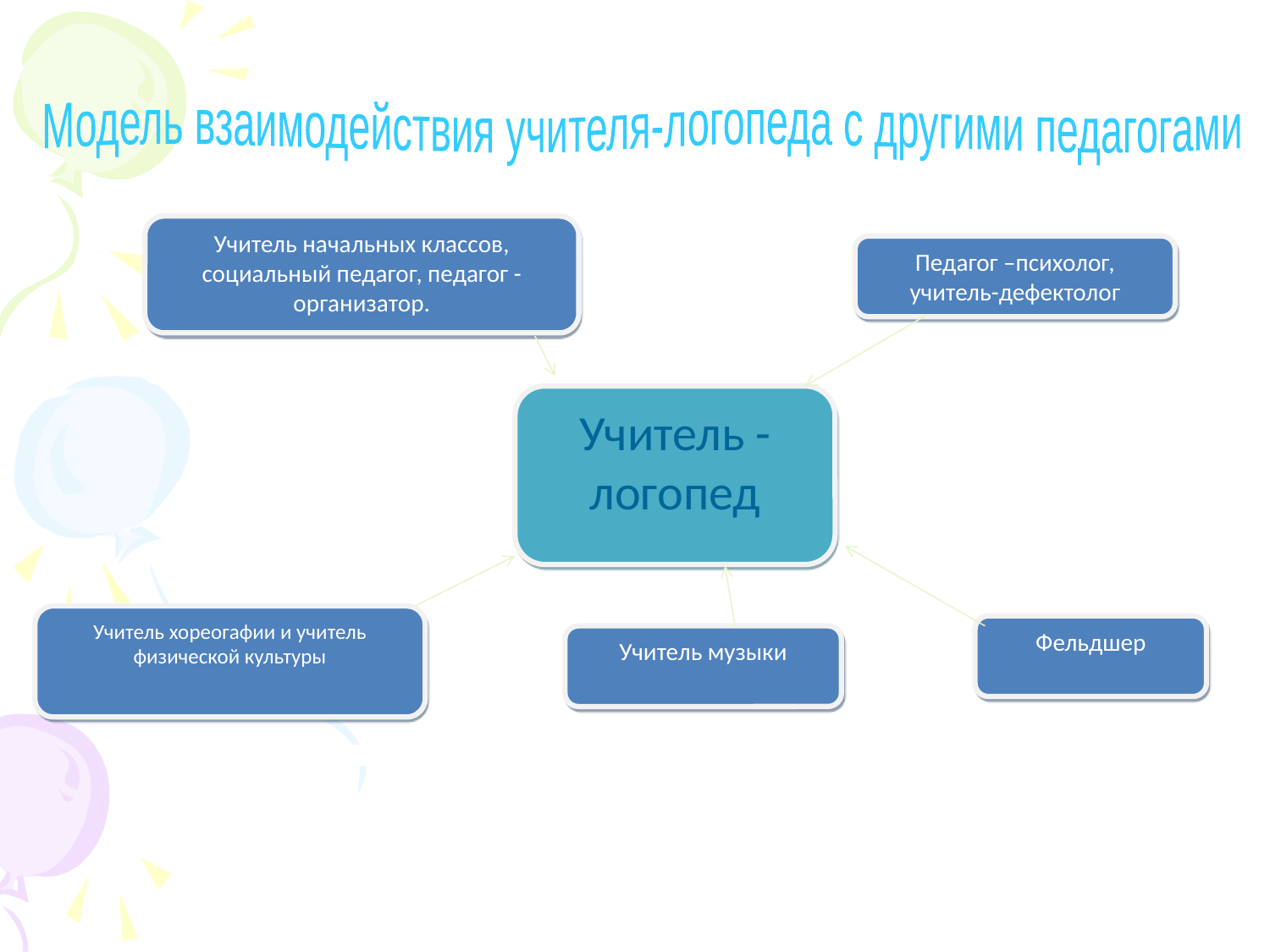

Модель взаимодействия учителя-логопеда с другими педагогами
Учитель начальных классов, социальный педагог, педагог - организатор.
Педагог –психолог, учитель-дефектолог
Учитель - логопед
Учитель хореогафии и учитель физической культуры
Фельдшер
Учитель музыки